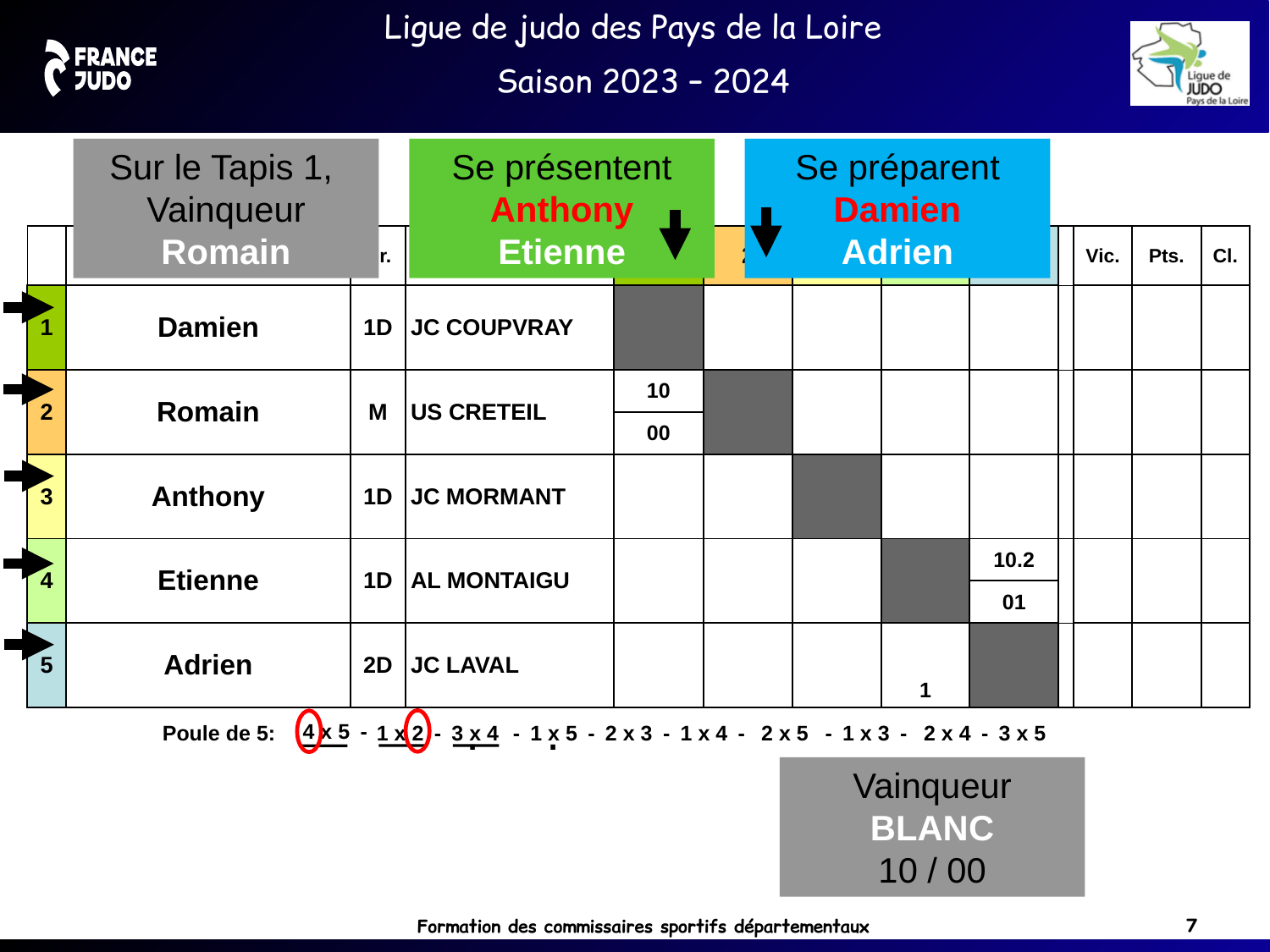

Sur le Tapis 1,
Vainqueur Romain
Se présentent
Anthony
Etienne
Se préparent
Damien
Adrien

.
.

Vainqueur BLANC
10 / 00